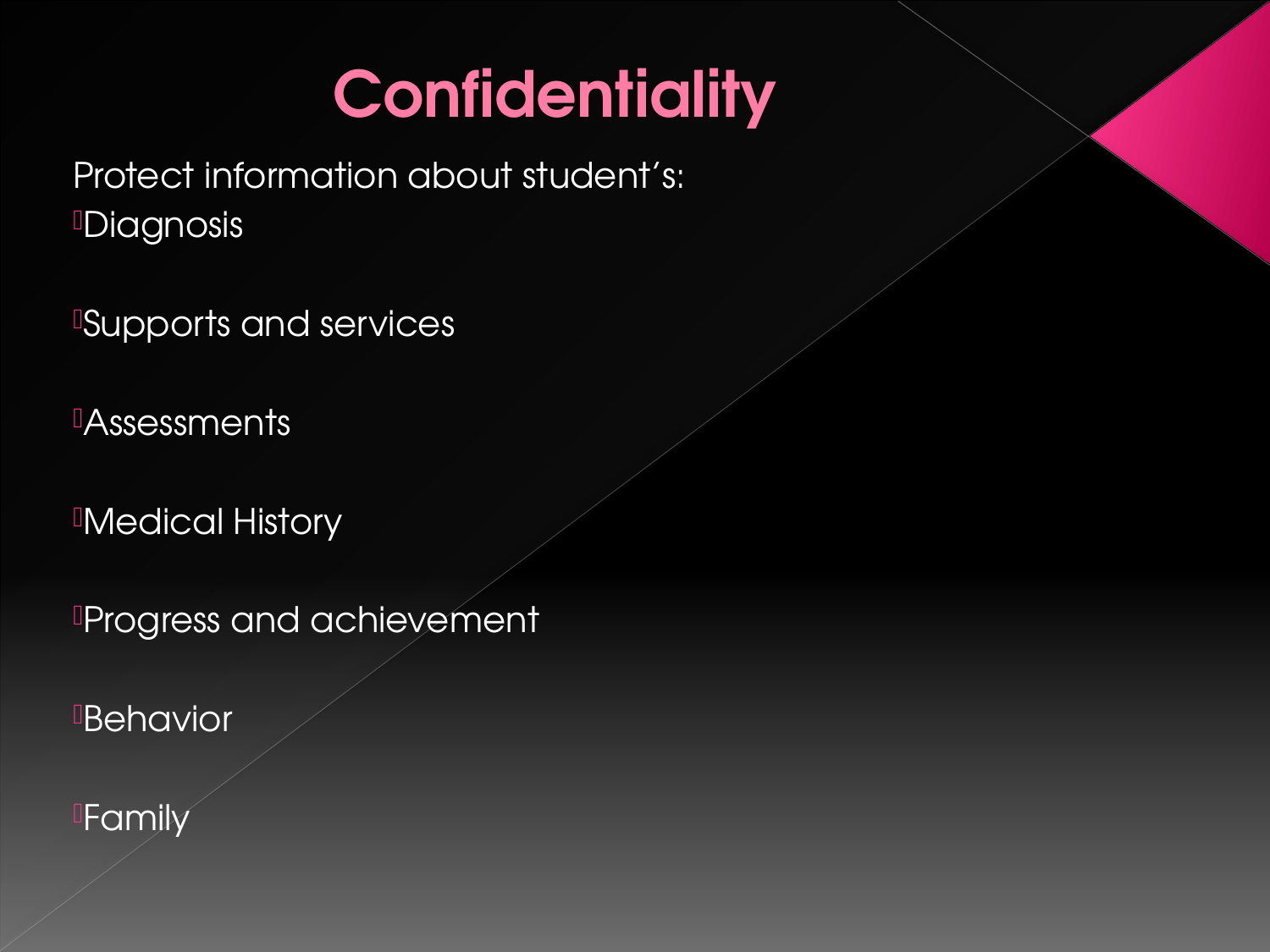

# Confidentiality
Protect information about student’s:
Diagnosis

Supports and services

Assessments

Medical History

Progress and achievement

Behavior

Family